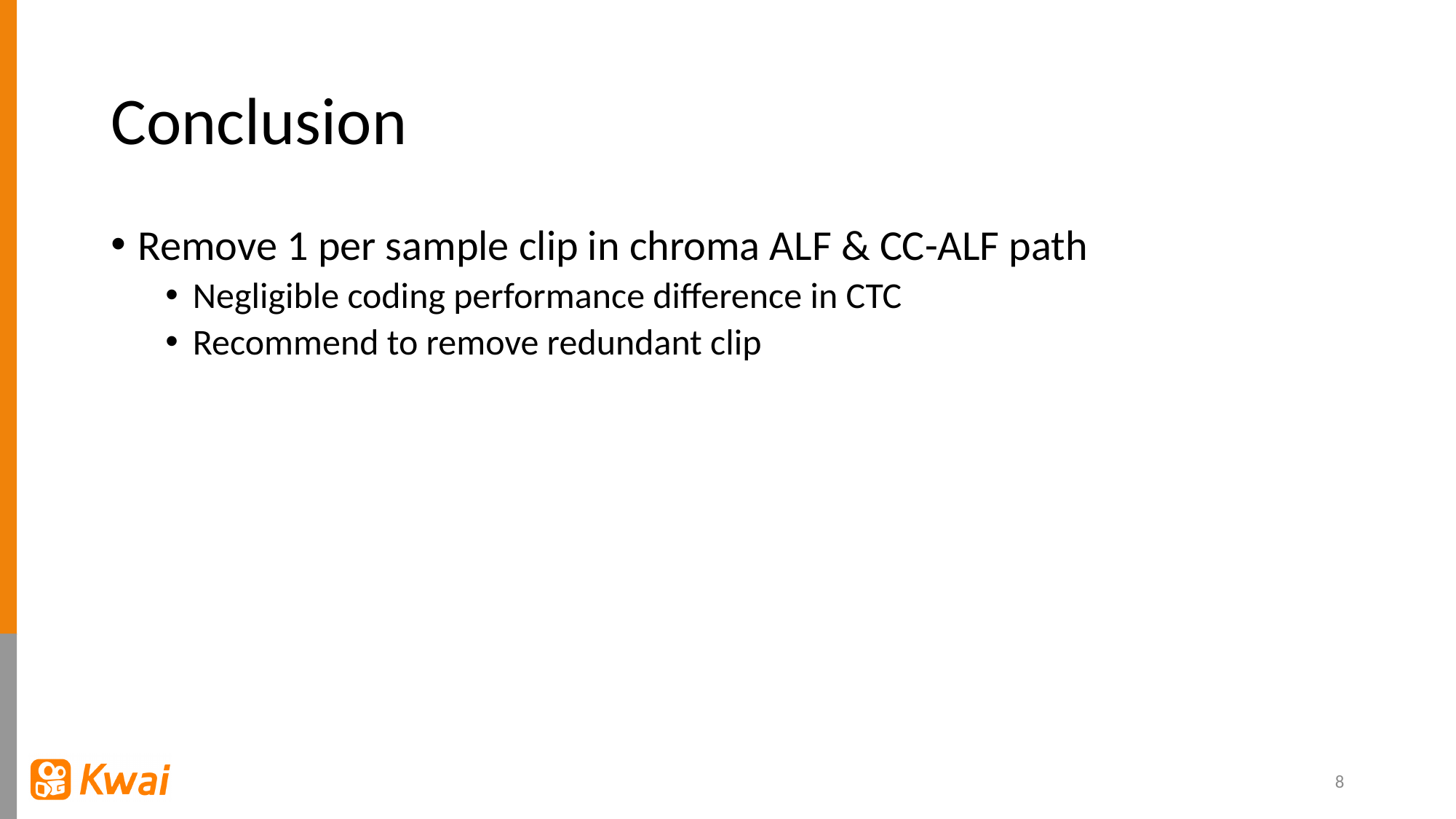

# Conclusion
Remove 1 per sample clip in chroma ALF & CC-ALF path
Negligible coding performance difference in CTC
Recommend to remove redundant clip
8